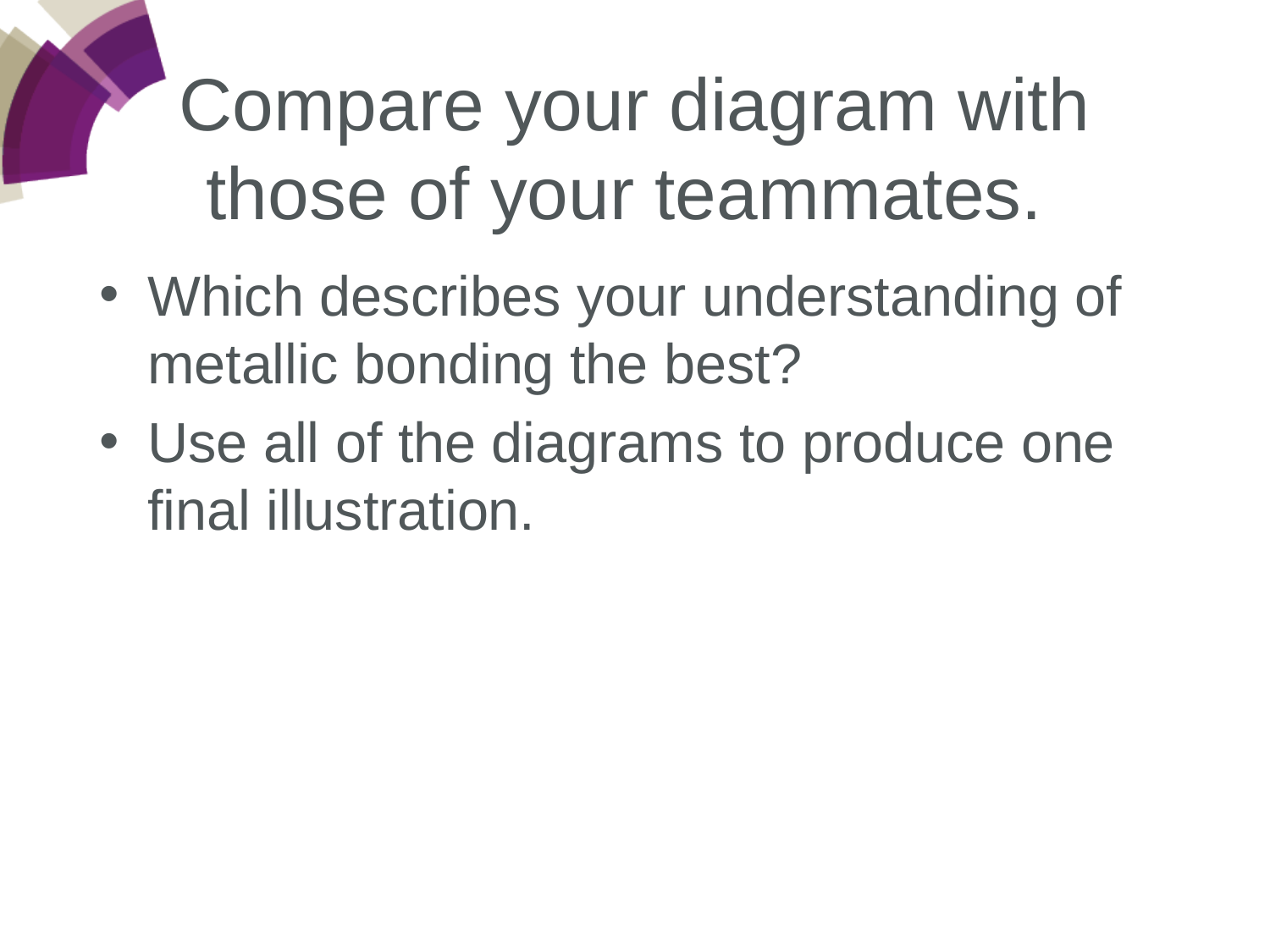

Compare your diagram with those of your teammates.
Which describes your understanding of metallic bonding the best?
Use all of the diagrams to produce one final illustration.